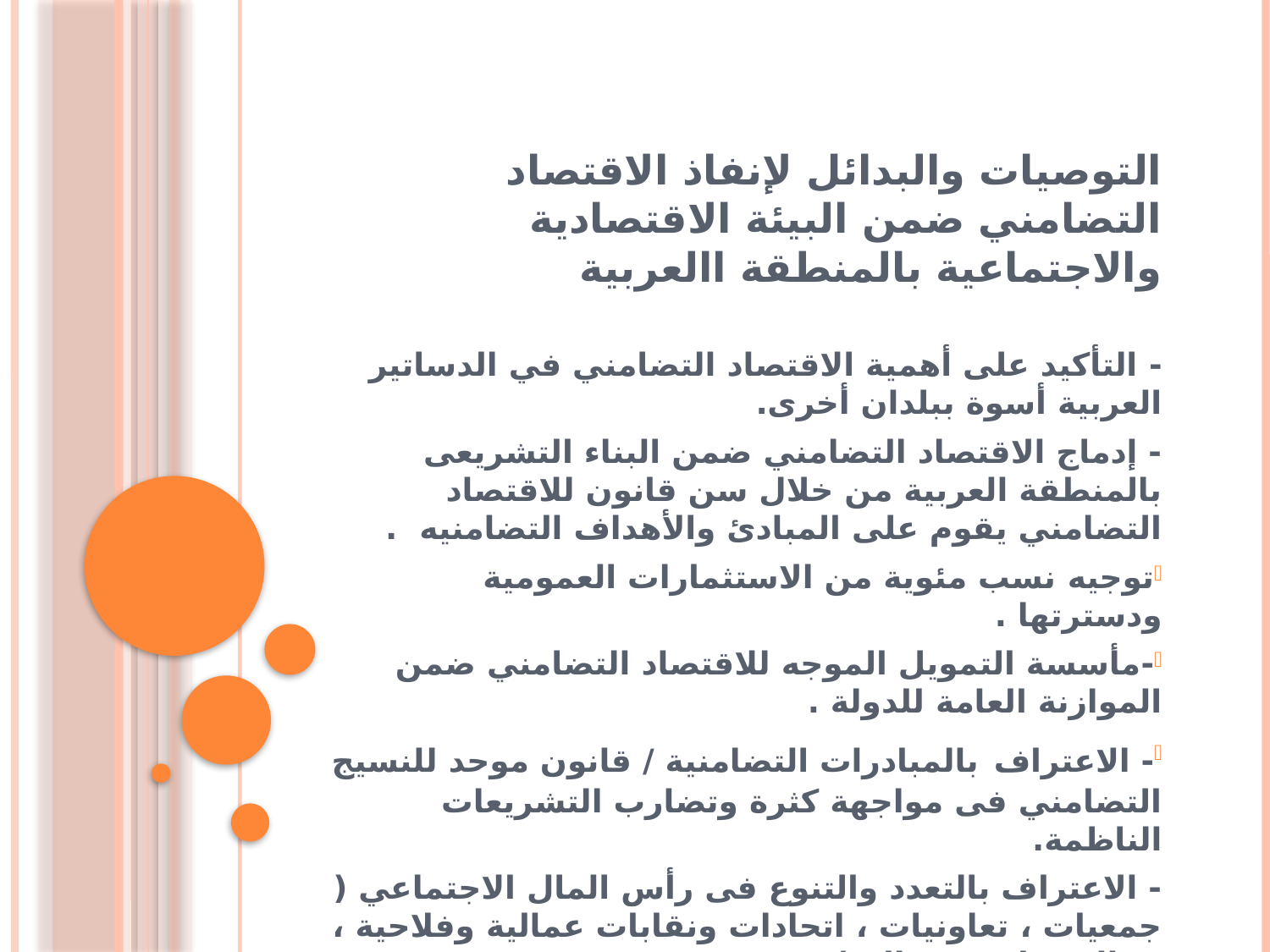

# التوصيات والبدائل لإنفاذ الاقتصاد التضامني ضمن البيئة الاقتصادية والاجتماعية بالمنطقة االعربية
- التأكيد على أهمية الاقتصاد التضامني في الدساتير العربية أسوة ببلدان أخرى.
- إدماج الاقتصاد التضامني ضمن البناء التشريعى بالمنطقة العربية من خلال سن قانون للاقتصاد التضامني يقوم على المبادئ والأهداف التضامنيه  .
توجيه نسب مئوية من الاستثمارات العمومية  ودسترتها .
-مأسسة التمويل الموجه للاقتصاد التضامني ضمن الموازنة العامة للدولة .
- الاعتراف بالمبادرات التضامنية / قانون موحد للنسيج التضامني فى مواجهة كثرة وتضارب التشريعات الناظمة.
- الاعتراف بالتعدد والتنوع فى رأس المال الاجتماعي ( جمعيات ، تعاونيات ، اتحادات ونقابات عمالية وفلاحية ، عمالة زراعية ....إلخ ).
- الاعتراف بالمبادرات الحرة الإئتمانية فى إطار تضامنية (بنوك تعاون حرة ، اتحادات وصناديق إئتمانية ).